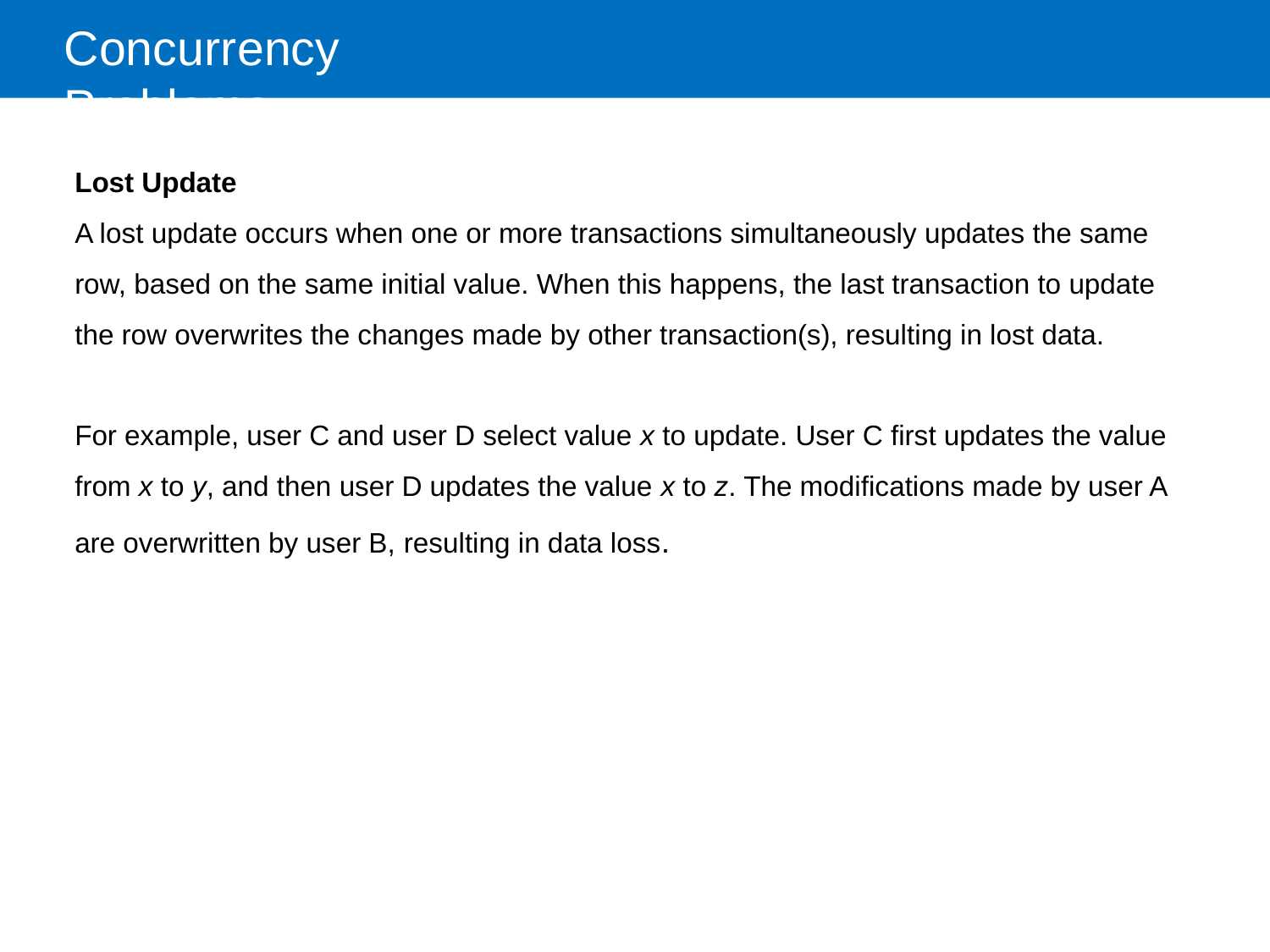

# Concurrency Problems
Lost Update
A lost update occurs when one or more transactions simultaneously updates the same row, based on the same initial value. When this happens, the last transaction to update the row overwrites the changes made by other transaction(s), resulting in lost data.

For example, user C and user D select value x to update. User C first updates the value from x to y, and then user D updates the value x to z. The modifications made by user A are overwritten by user B, resulting in data loss.